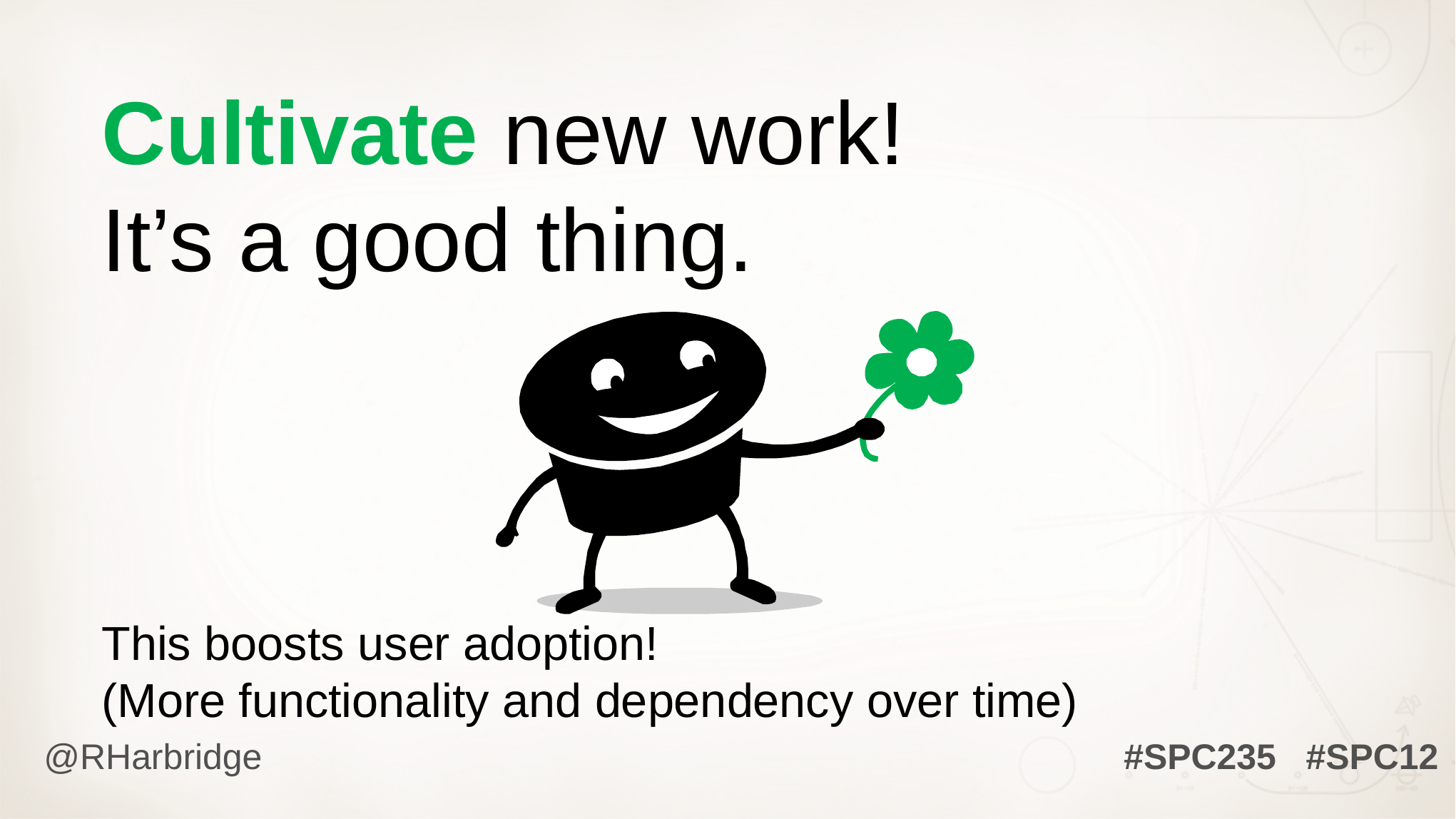

Cultivate new work!
It’s a good thing.

This boosts user adoption!
(More functionality and dependency over time)